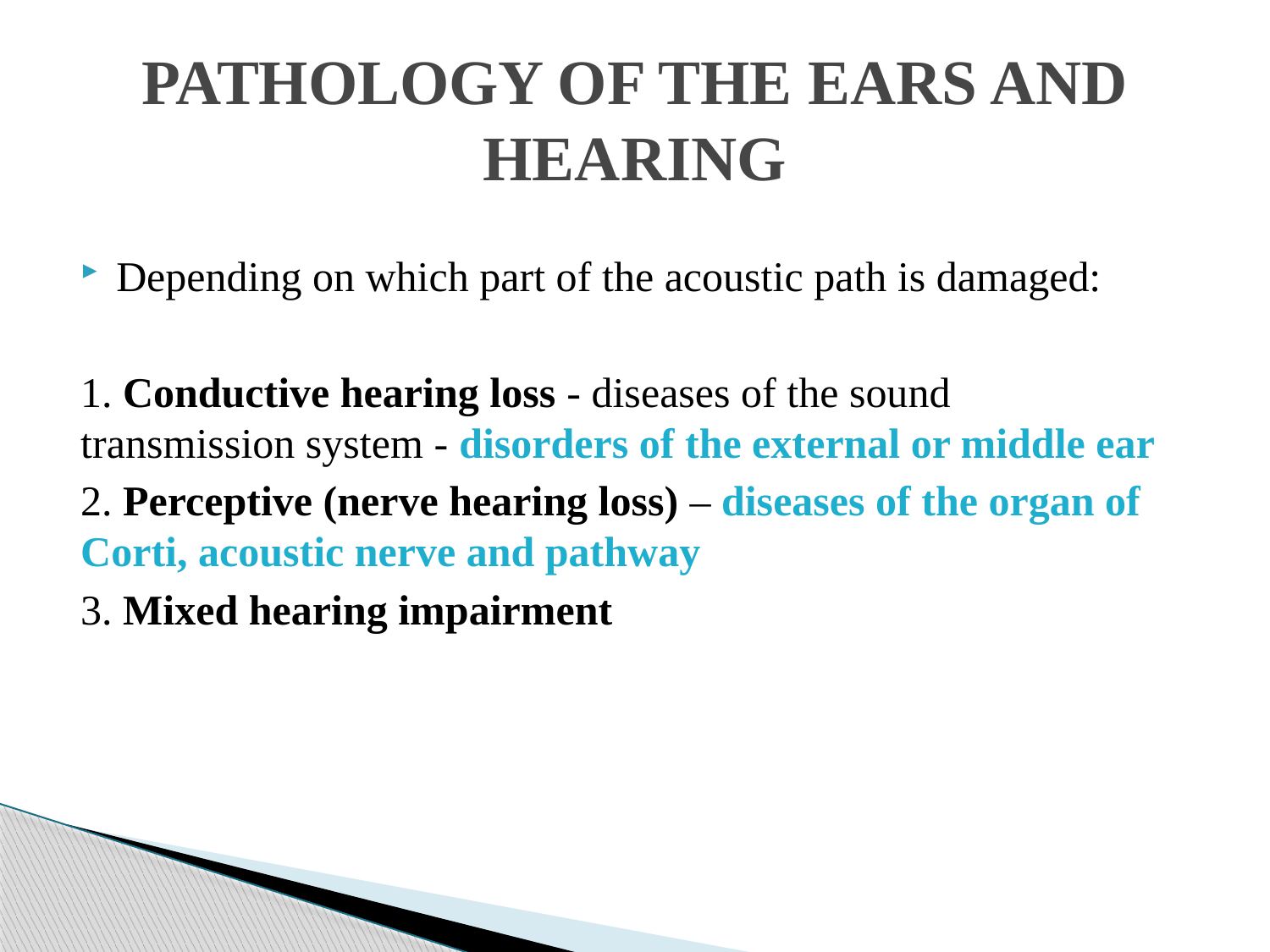

# PATHOLOGY OF THE EARS AND HEARING
Depending on which part of the acoustic path is damaged:

1. Conductive hearing loss - diseases of the sound transmission system - disorders of the external or middle ear
2. Perceptive (nerve hearing loss) – diseases of the organ of Corti, acoustic nerve and pathway
3. Mixed hearing impairment